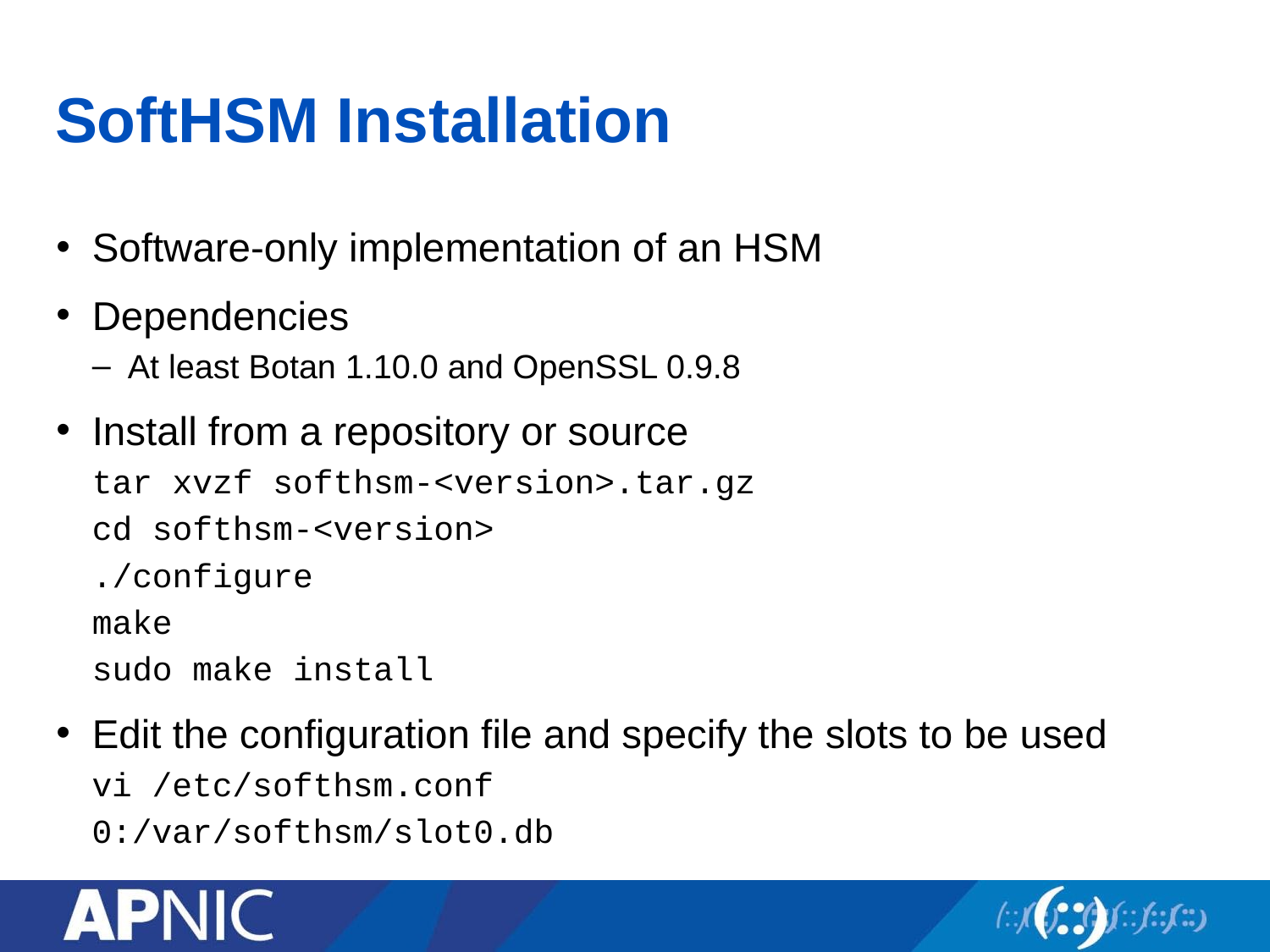

# SoftHSM Installation
Software-only implementation of an HSM
Dependencies
At least Botan 1.10.0 and OpenSSL 0.9.8
Install from a repository or source
tar xvzf softhsm-<version>.tar.gz
cd softhsm-<version>
./configure
make
sudo make install
Edit the configuration file and specify the slots to be used
vi /etc/softhsm.conf
0:/var/softhsm/slot0.db